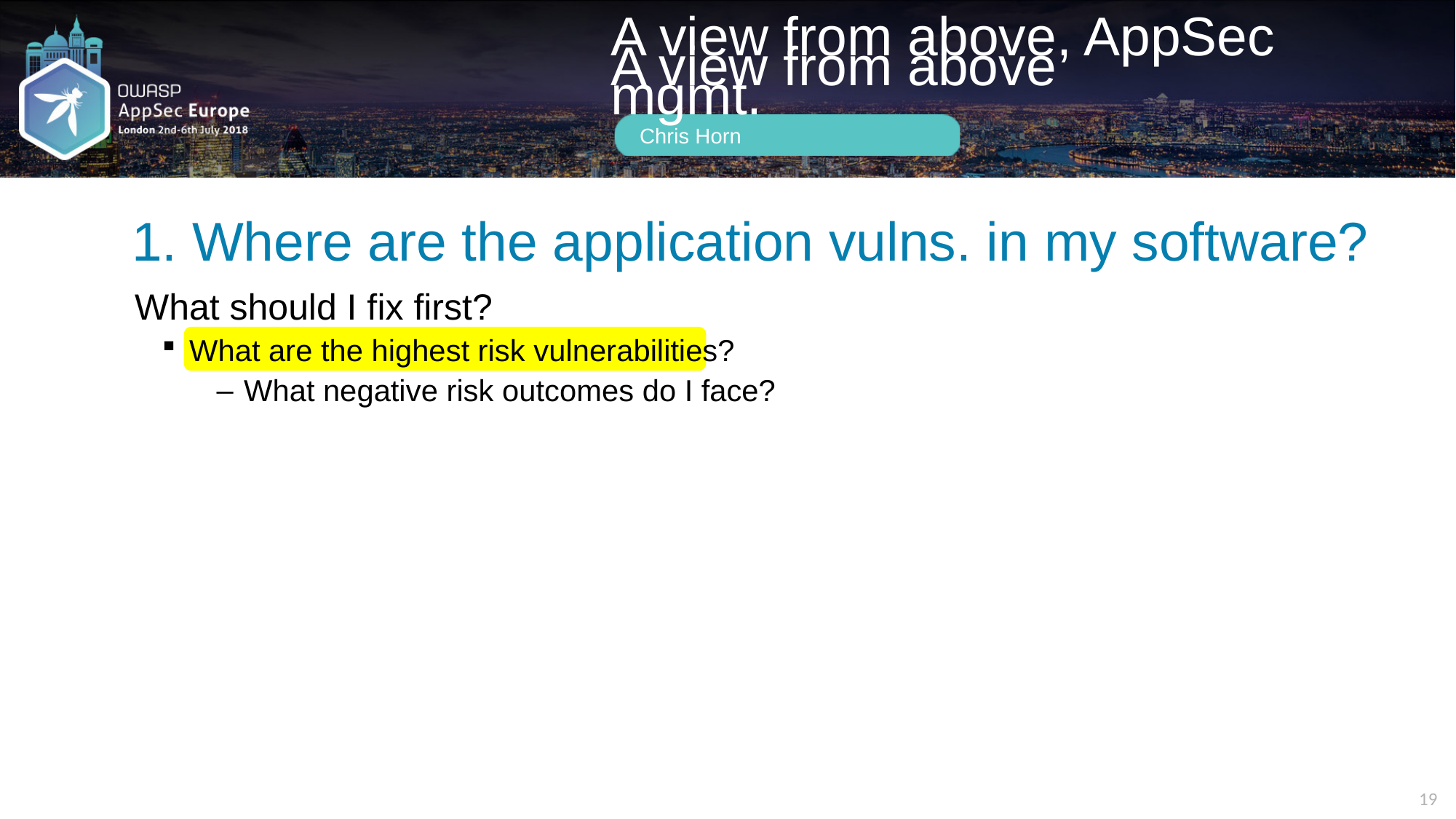

# 1. Where are the application vulns. in my software?
What should I fix first?
What are the highest risk vulnerabilities?
What negative risk outcomes do I face?

19